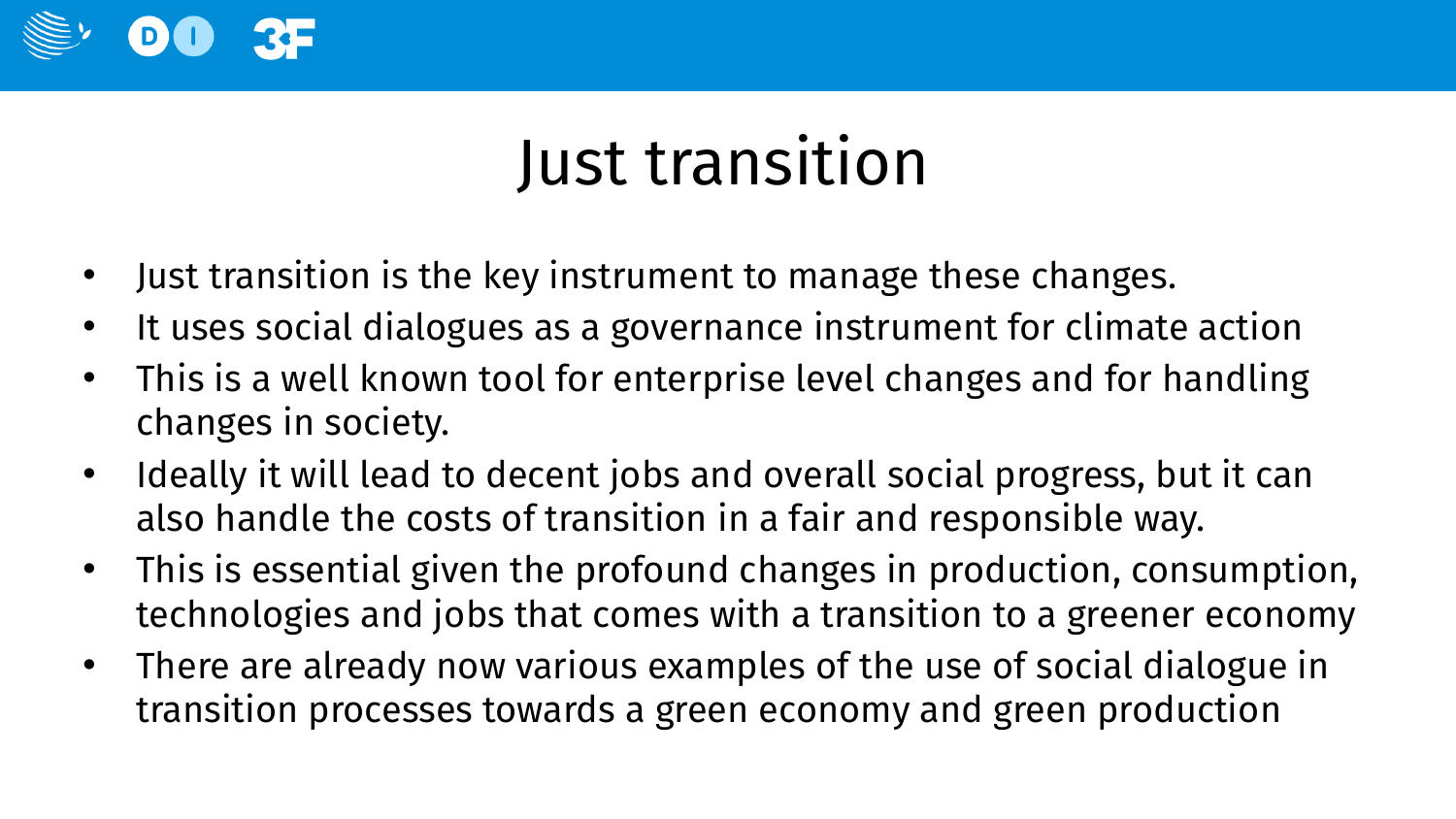

# Just transition
Just transition is the key instrument to manage these changes.
It uses social dialogues as a governance instrument for climate action
This is a well known tool for enterprise level changes and for handling changes in society.
Ideally it will lead to decent jobs and overall social progress, but it can also handle the costs of transition in a fair and responsible way.
This is essential given the profound changes in production, consumption, technologies and jobs that comes with a transition to a greener economy
There are already now various examples of the use of social dialogue in transition processes towards a green economy and green production